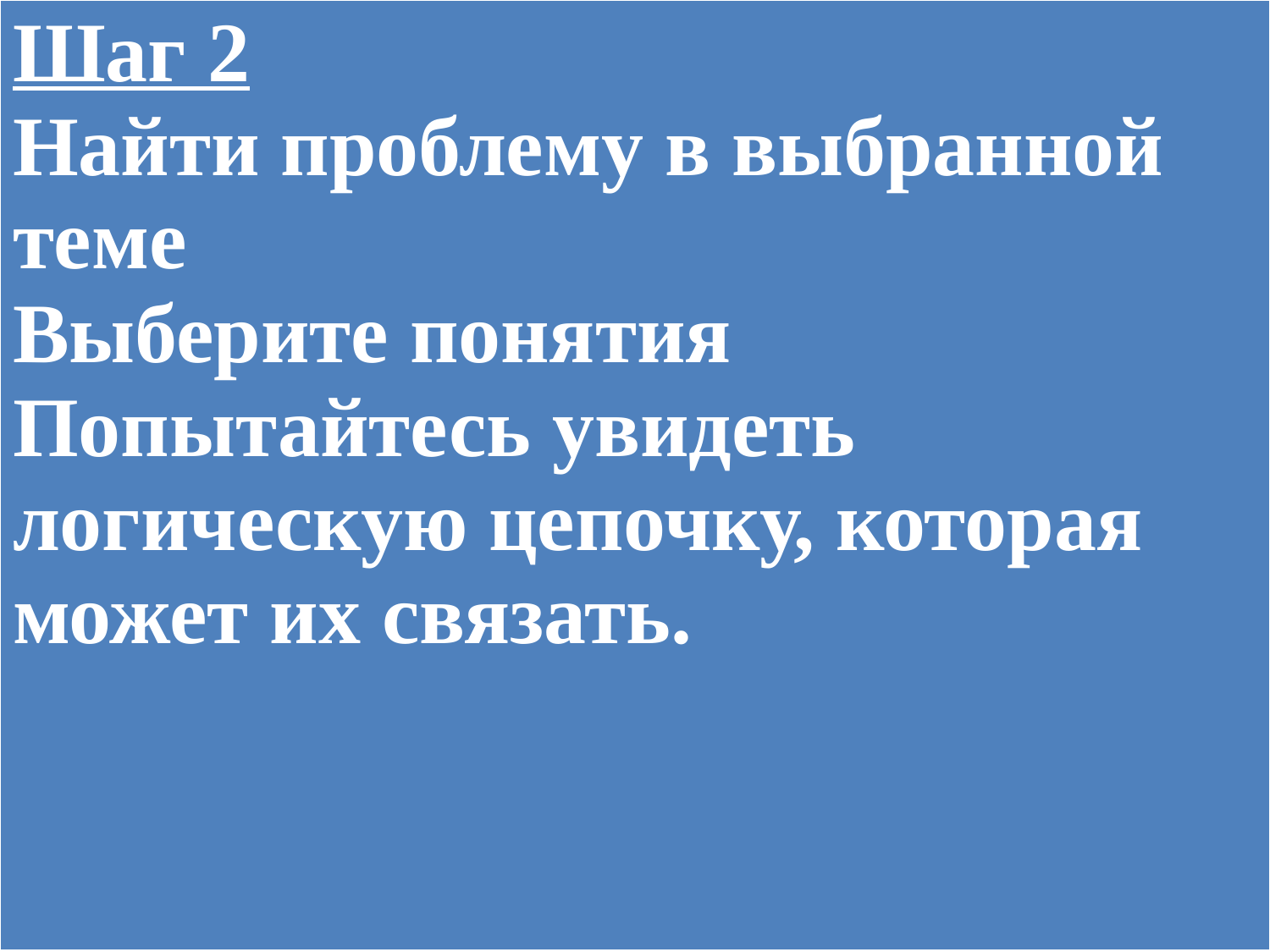

| Шаг 2 Найти проблему в выбранной теме Выберите понятия Попытайтесь увидеть логическую цепочку, которая может их связать. |
| --- |